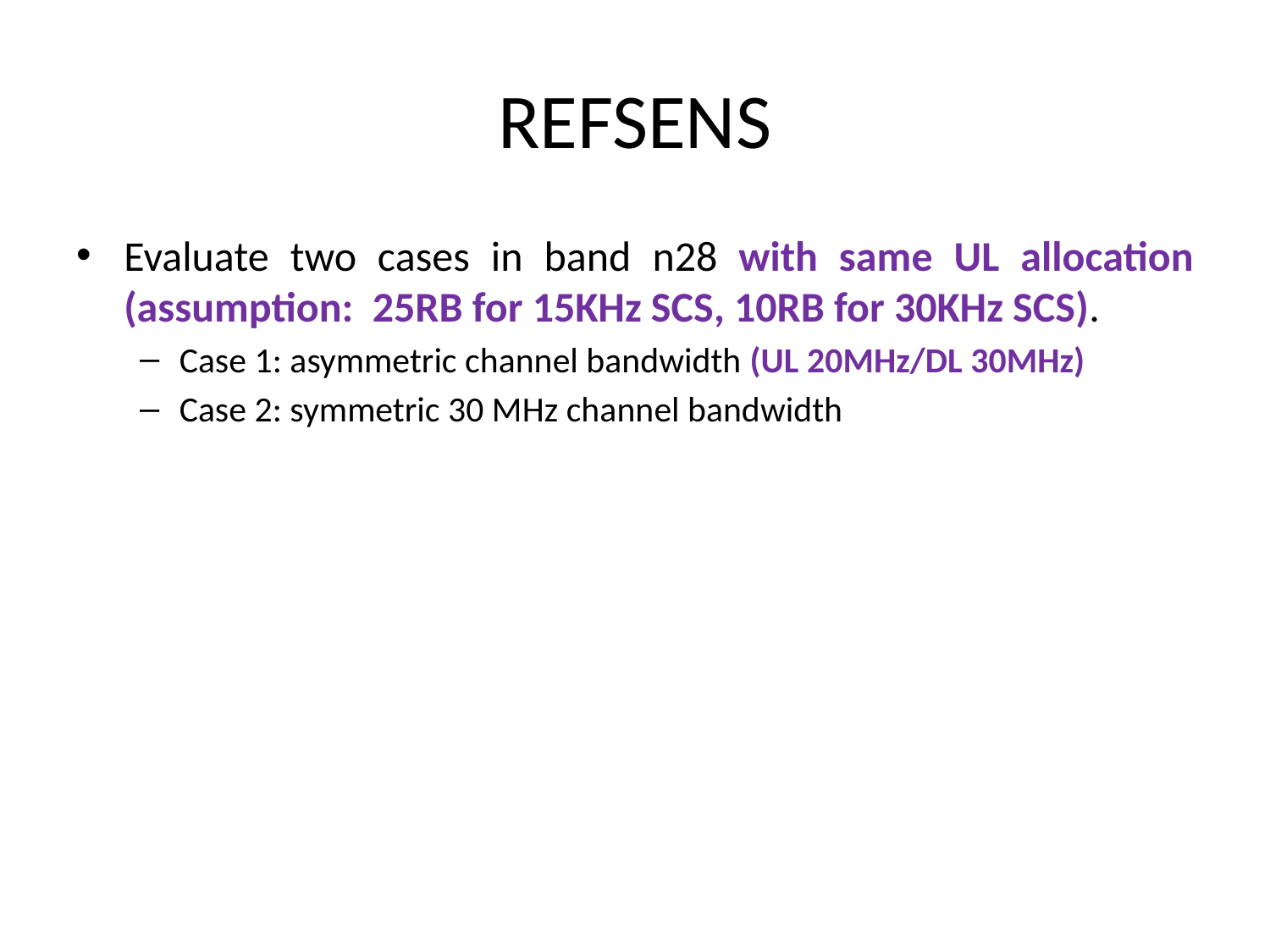

# REFSENS
Evaluate two cases in band n28 with same UL allocation (assumption:  25RB for 15KHz SCS, 10RB for 30KHz SCS).
Case 1: asymmetric channel bandwidth (UL 20MHz/DL 30MHz)
Case 2: symmetric 30 MHz channel bandwidth